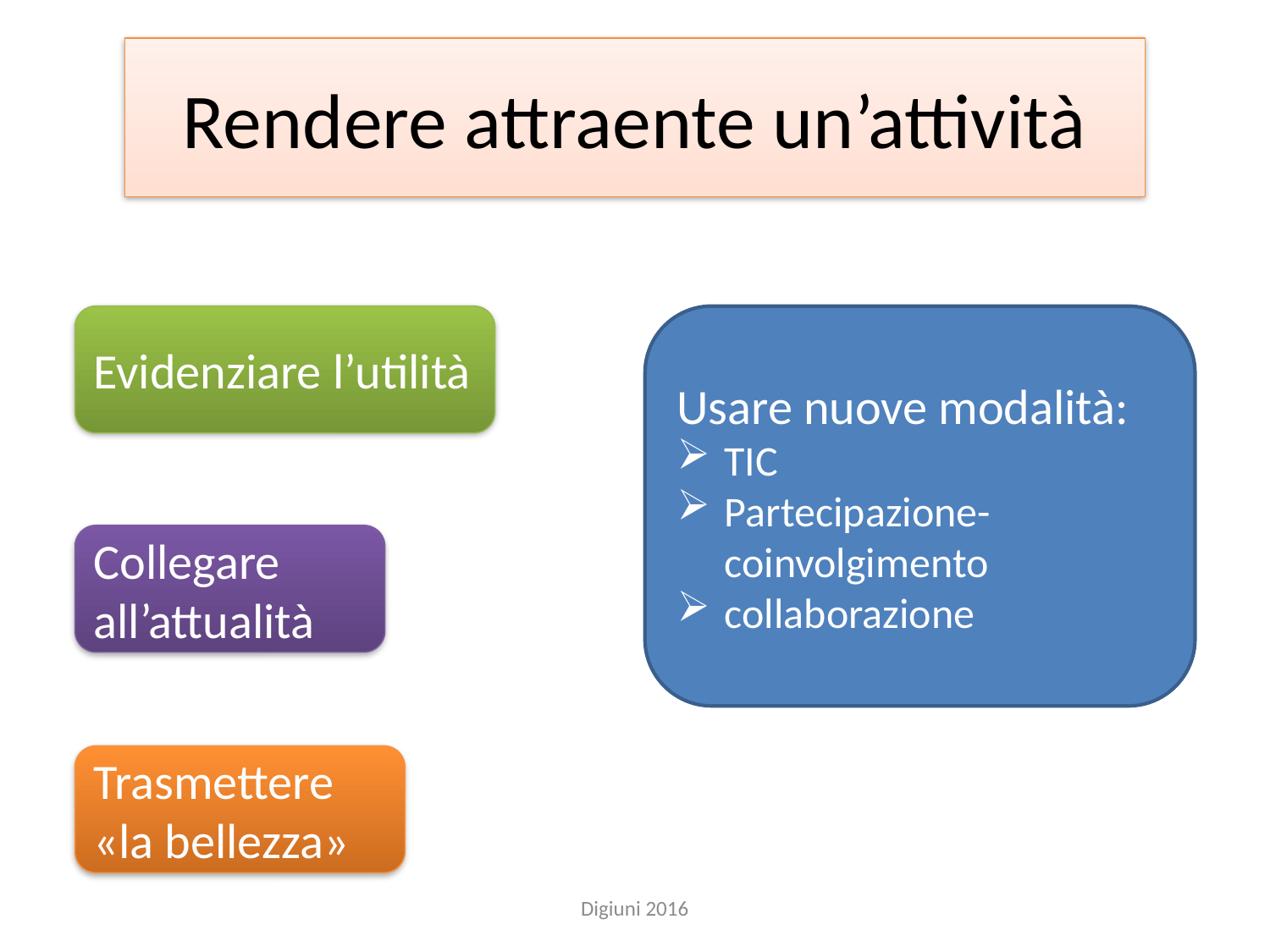

# Rendere attraente un’attività
Evidenziare l’utilità
Usare nuove modalità:
TIC
Partecipazione-coinvolgimento
collaborazione
Collegare all’attualità
Trasmettere «la bellezza»
Digiuni 2016